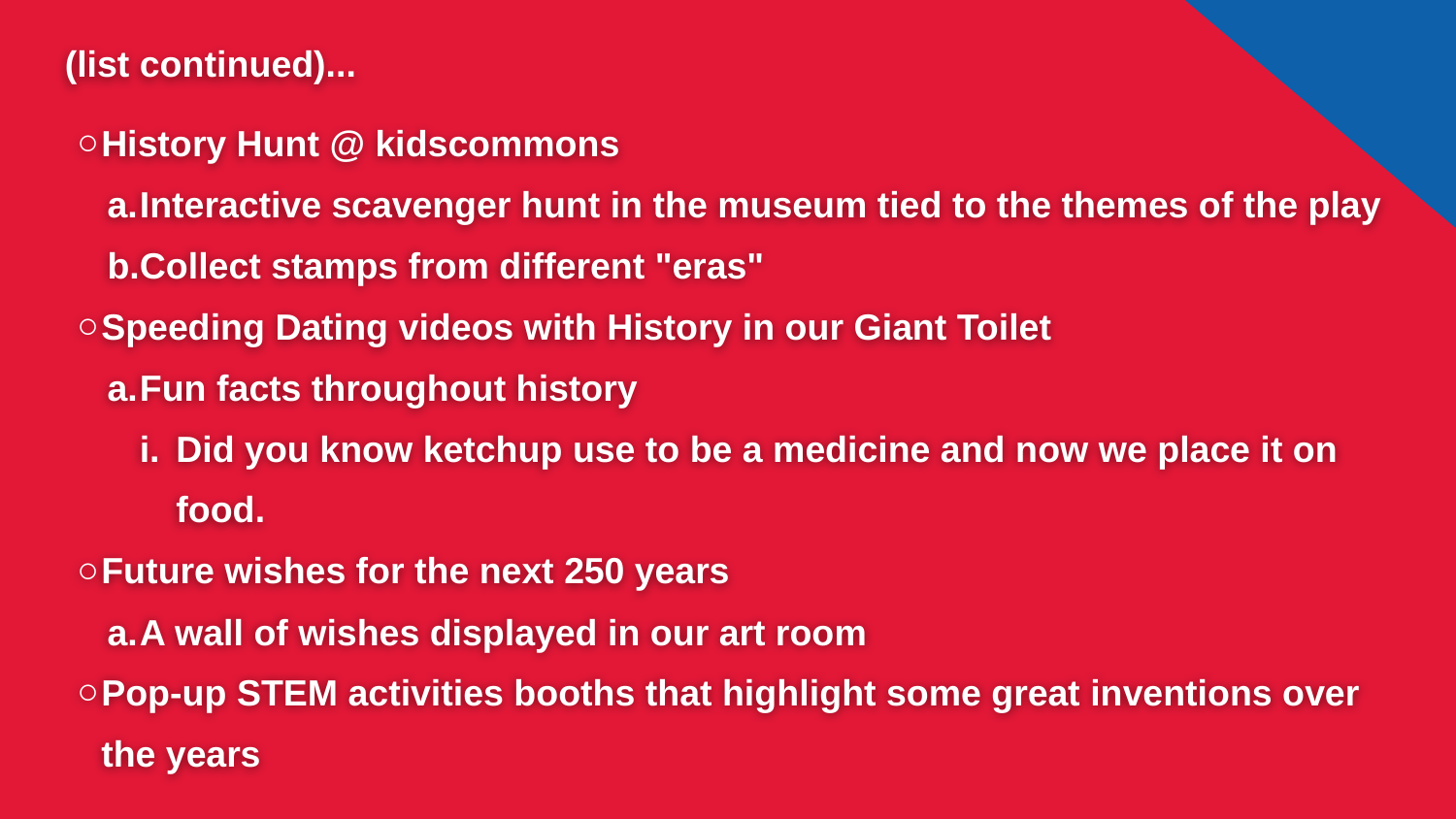

(list continued)...

History Hunt @ kidscommons
Interactive scavenger hunt in the museum tied to the themes of the play
Collect stamps from different "eras"
Speeding Dating videos with History in our Giant Toilet
Fun facts throughout history
Did you know ketchup use to be a medicine and now we place it on food.
Future wishes for the next 250 years
A wall of wishes displayed in our art room
Pop-up STEM activities booths that highlight some great inventions over the years